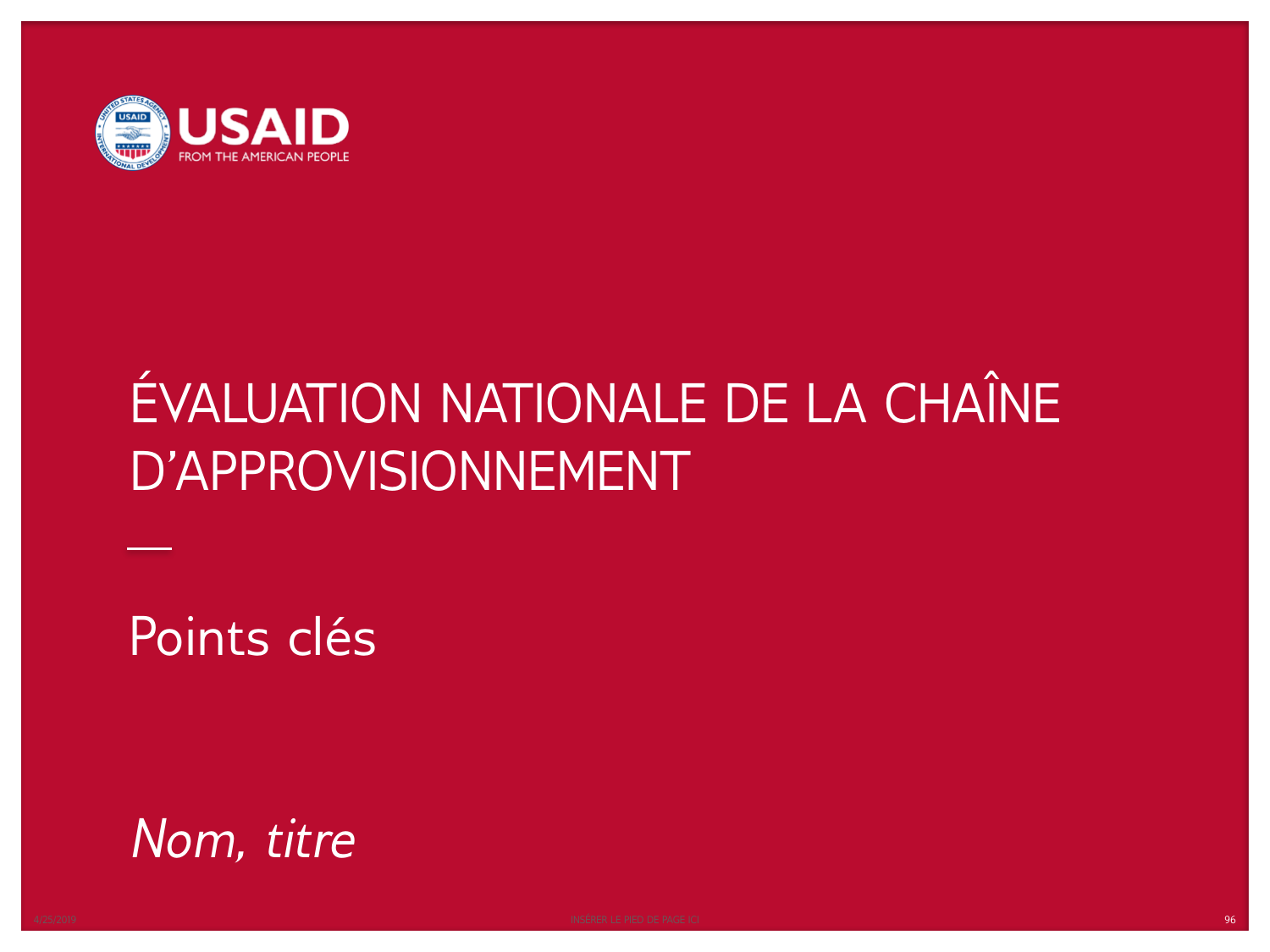

4/25/2019
INSÉRER LE PIED DE PAGE ICI
# Points clés Nom, titre
96